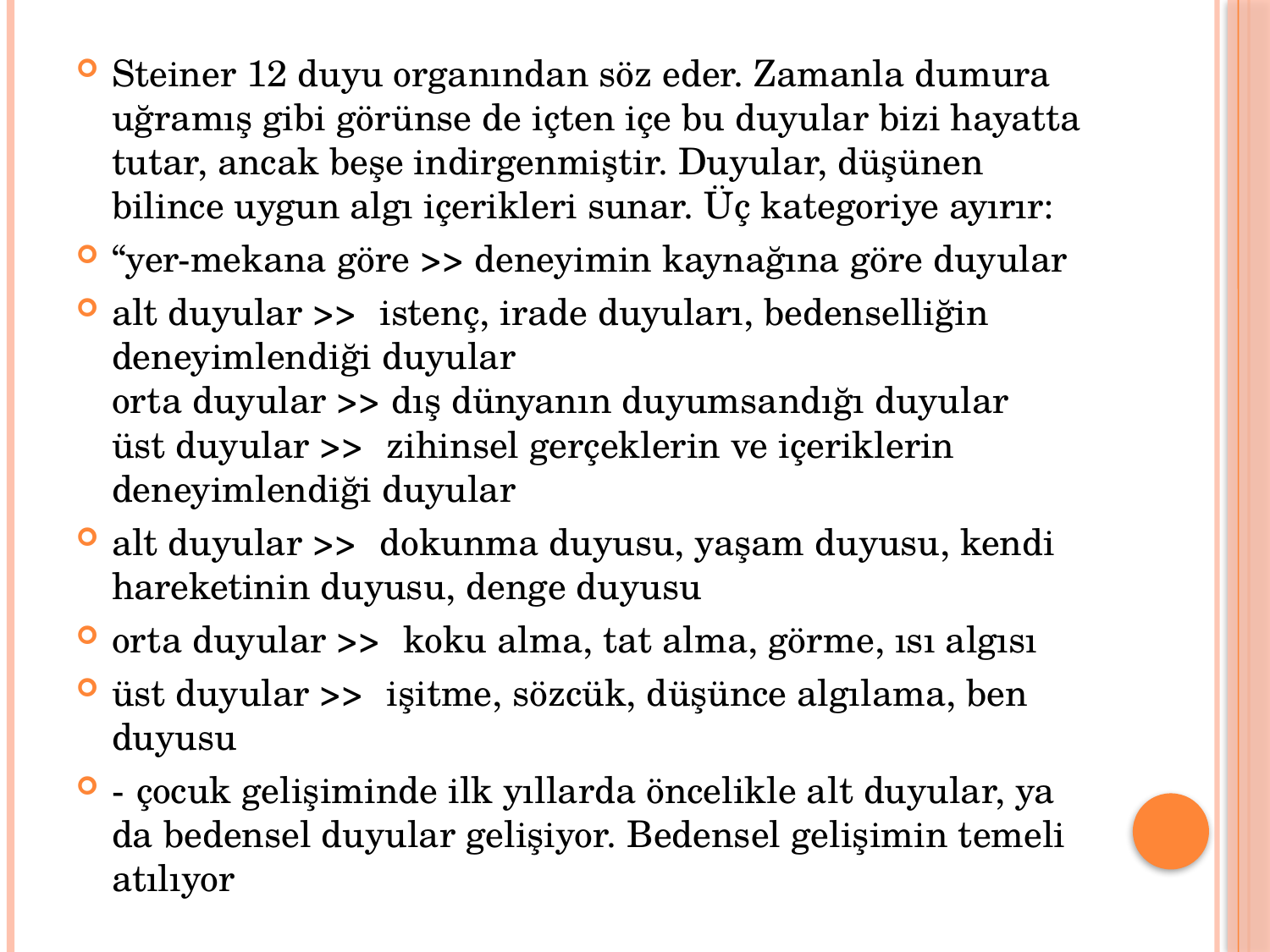

Steiner 12 duyu organından söz eder. Zamanla dumura uğramış gibi görünse de içten içe bu duyular bizi hayatta tutar, ancak beşe indirgenmiştir. Duyular, düşünen bilince uygun algı içerikleri sunar. Üç kategoriye ayırır:
“yer-mekana göre >> deneyimin kaynağına göre duyular
alt duyular >>  istenç, irade duyuları, bedenselliğin deneyimlendiği duyular
orta duyular >> dış dünyanın duyumsandığı duyular
üst duyular >>  zihinsel gerçeklerin ve içeriklerin deneyimlendiği duyular
alt duyular >>  dokunma duyusu, yaşam duyusu, kendi hareketinin duyusu, denge duyusu
orta duyular >>  koku alma, tat alma, görme, ısı algısı
üst duyular >>  işitme, sözcük, düşünce algılama, ben duyusu
- çocuk gelişiminde ilk yıllarda öncelikle alt duyular, ya da bedensel duyular gelişiyor. Bedensel gelişimin temeli atılıyor